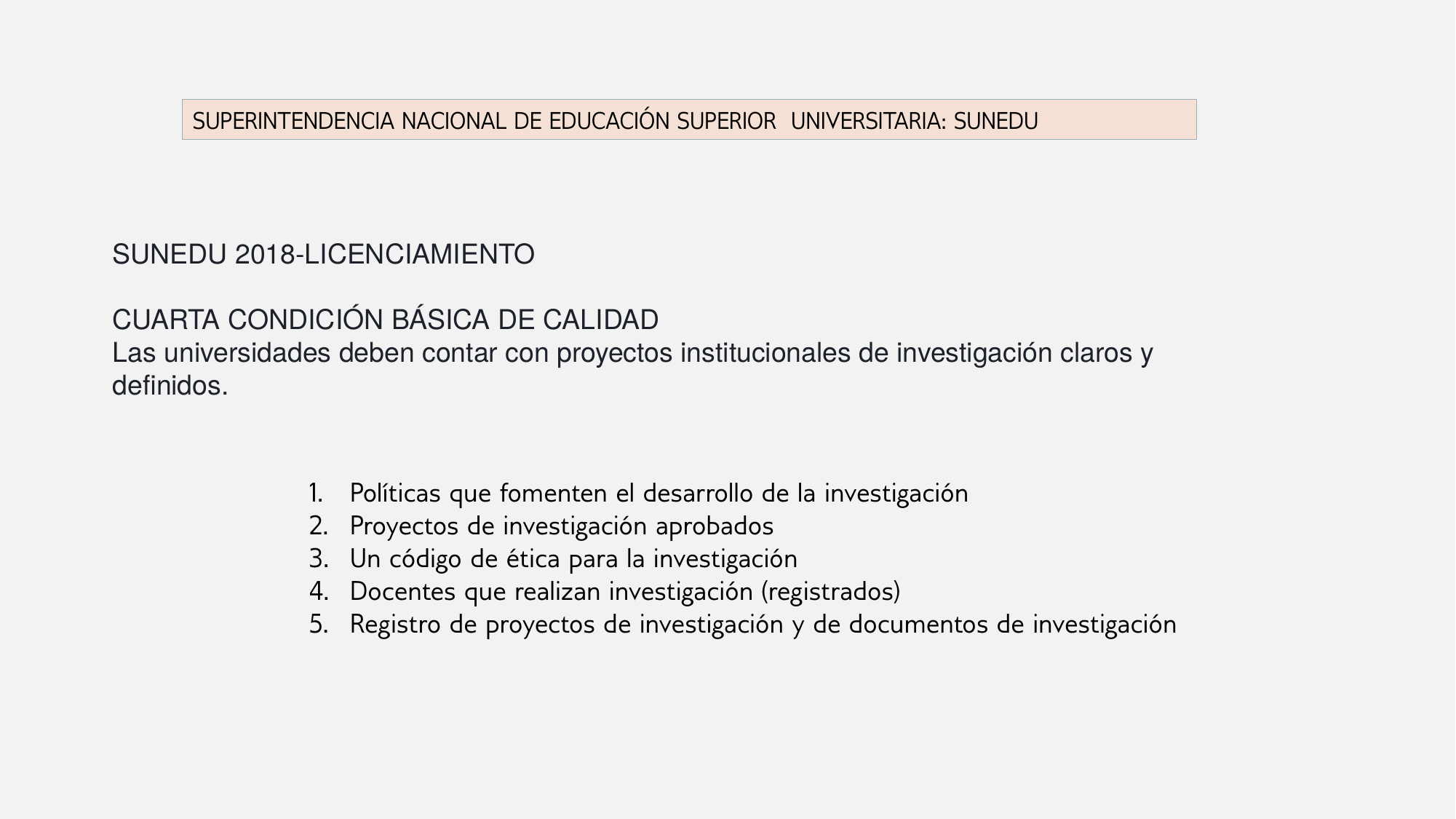

SUPERINTENDENCIA NACIONAL DE EDUCACIÓN SUPERIOR  UNIVERSITARIA: SUNEDU
SUNEDU 2018-LICENCIAMIENTO

CUARTA CONDICIÓN BÁSICA DE CALIDAD
Las universidades deben contar con proyectos institucionales de investigación claros y definidos.
Políticas que fomenten el desarrollo de la investigación
Proyectos de investigación aprobados
Un código de ética para la investigación
Docentes que realizan investigación (registrados)
Registro de proyectos de investigación y de documentos de investigación